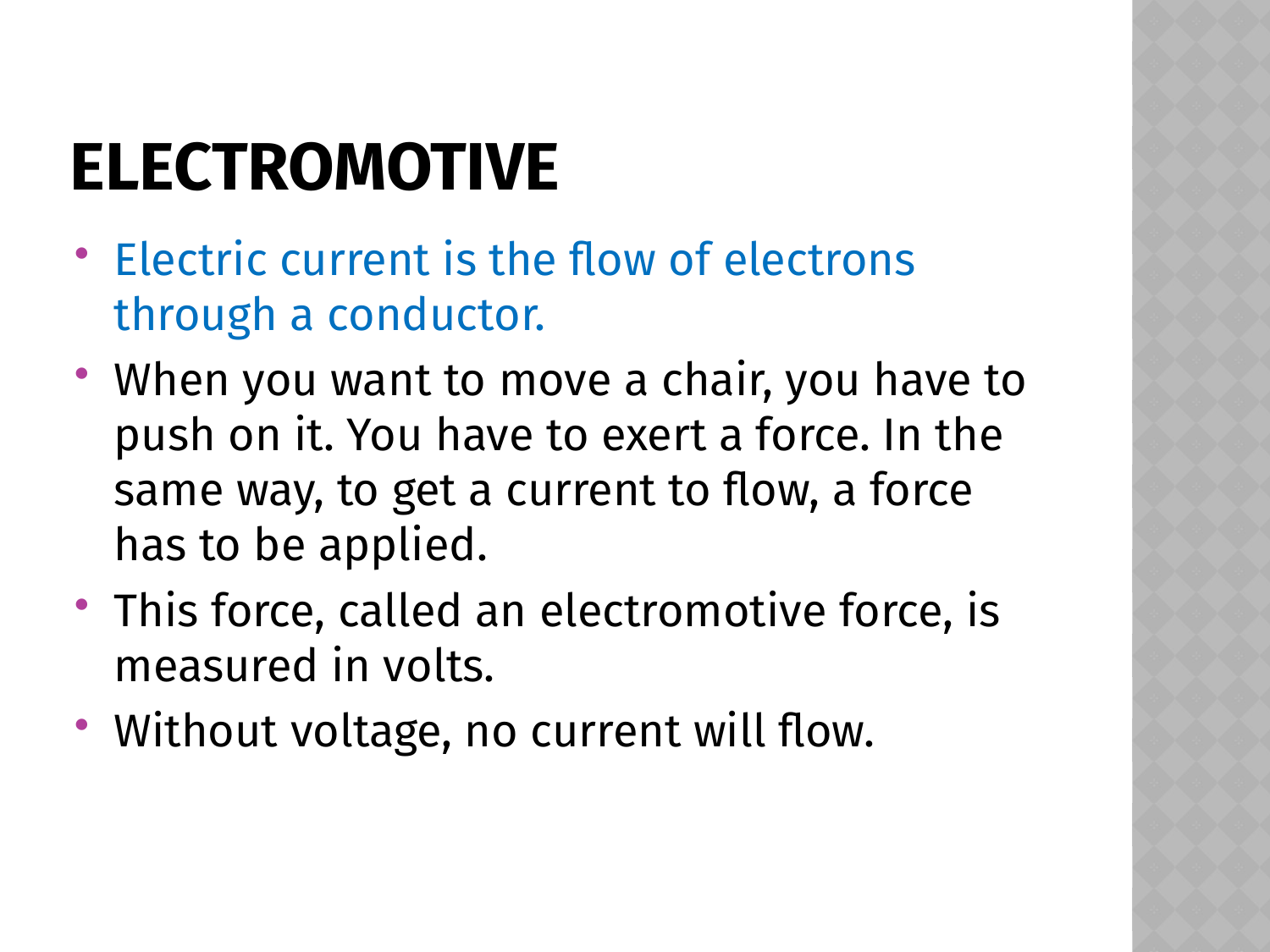

# electromotive
Electric current is the flow of electrons through a conductor.
When you want to move a chair, you have to push on it. You have to exert a force. In the same way, to get a current to flow, a force has to be applied.
This force, called an electromotive force, is measured in volts.
Without voltage, no current will flow.